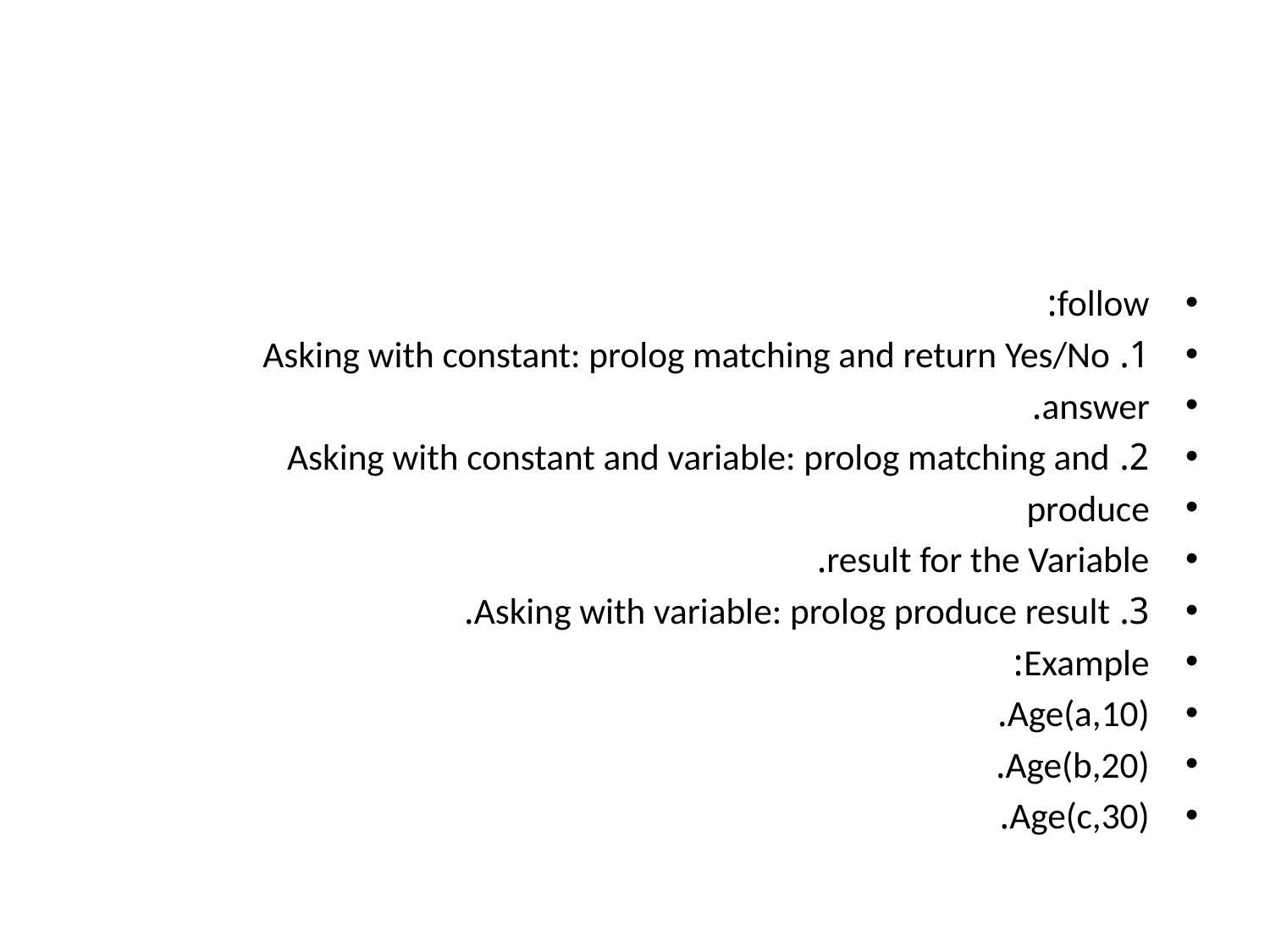

#

follow:
1. Asking with constant: prolog matching and return Yes/No
answer.
2. Asking with constant and variable: prolog matching and
produce
result for the Variable.
3. Asking with variable: prolog produce result.
Example:
Age(a,10).
Age(b,20).
Age(c,30).